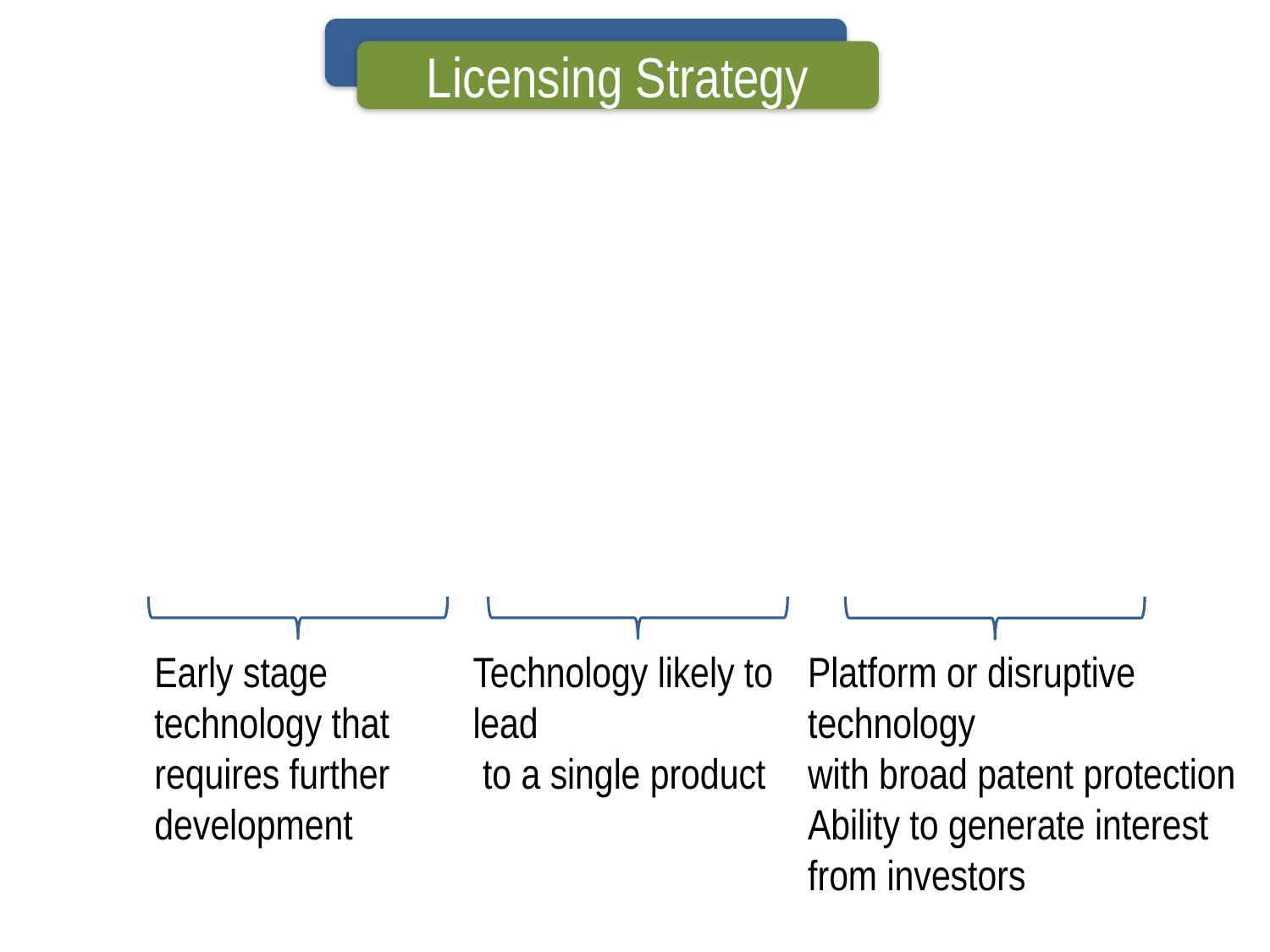

Licensing Strategy

Early stage technology that requires further development

Technology likely to lead
 to a single product

Platform or disruptive technology
with broad patent protection
Ability to generate interest from investors